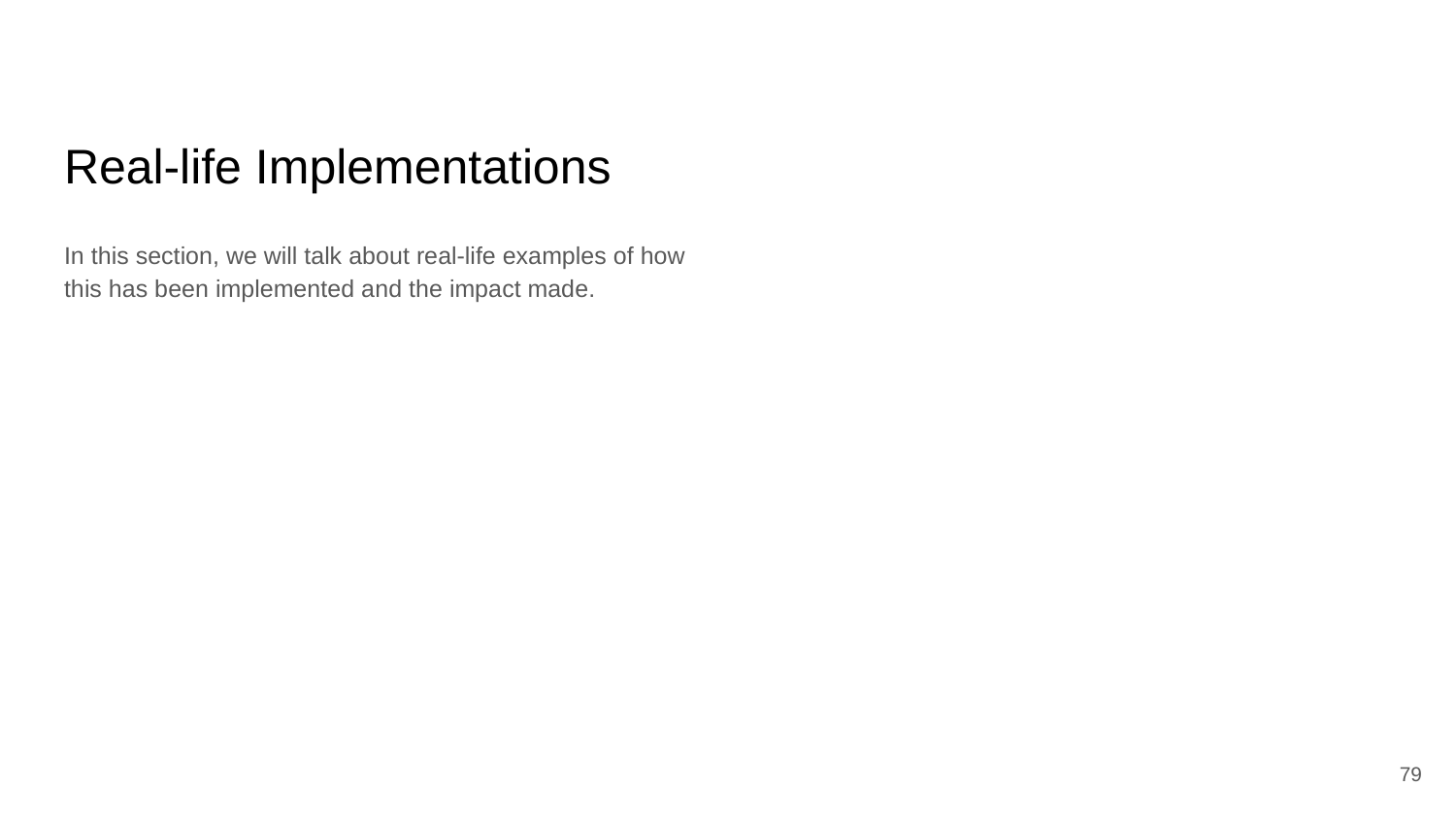

# Real-life Implementations
In this section, we will talk about real-life examples of how this has been implemented and the impact made.
79